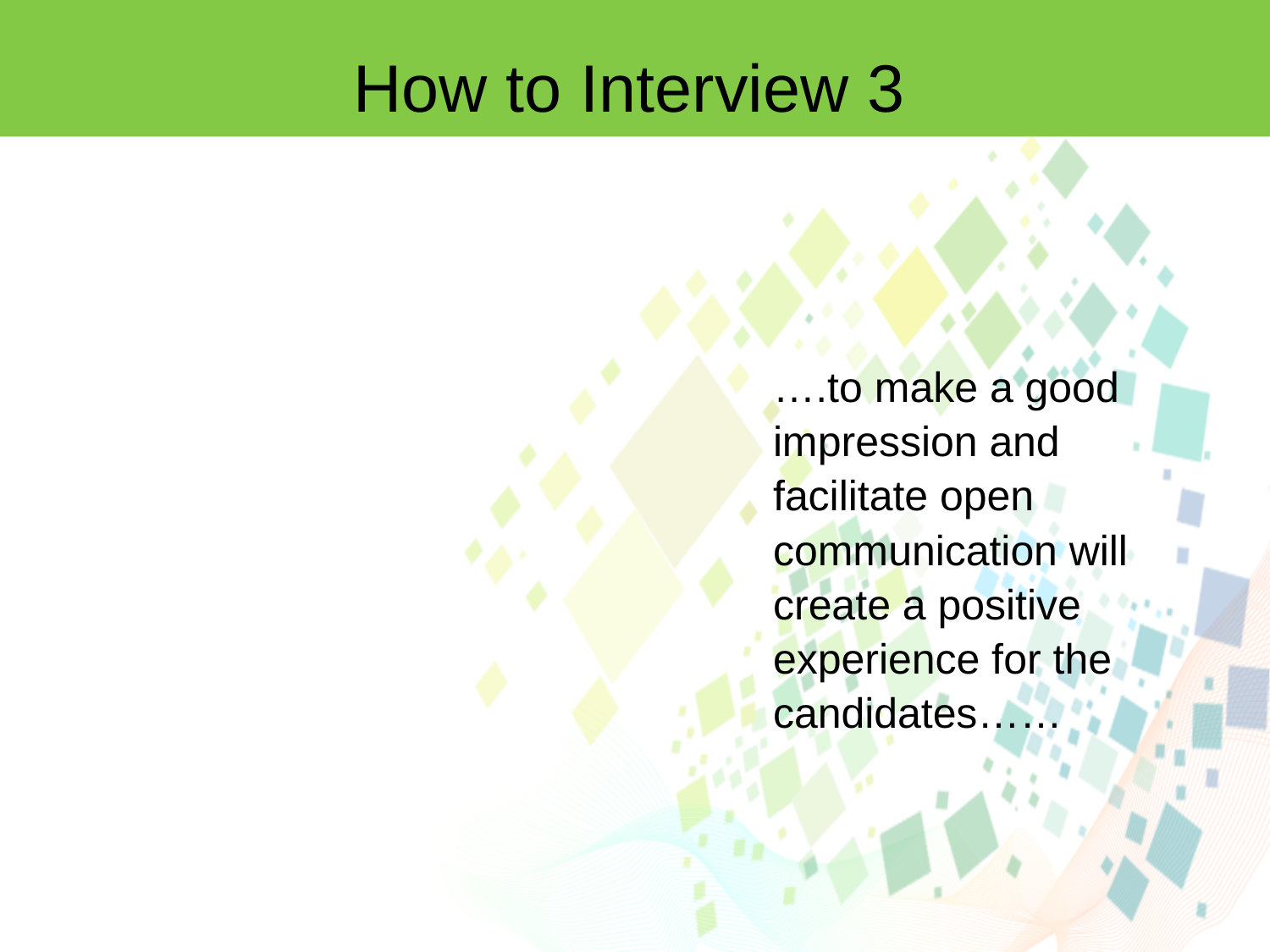

How to Interview 3
….to make a good impression and facilitate open communication will create a positive experience for the candidates……